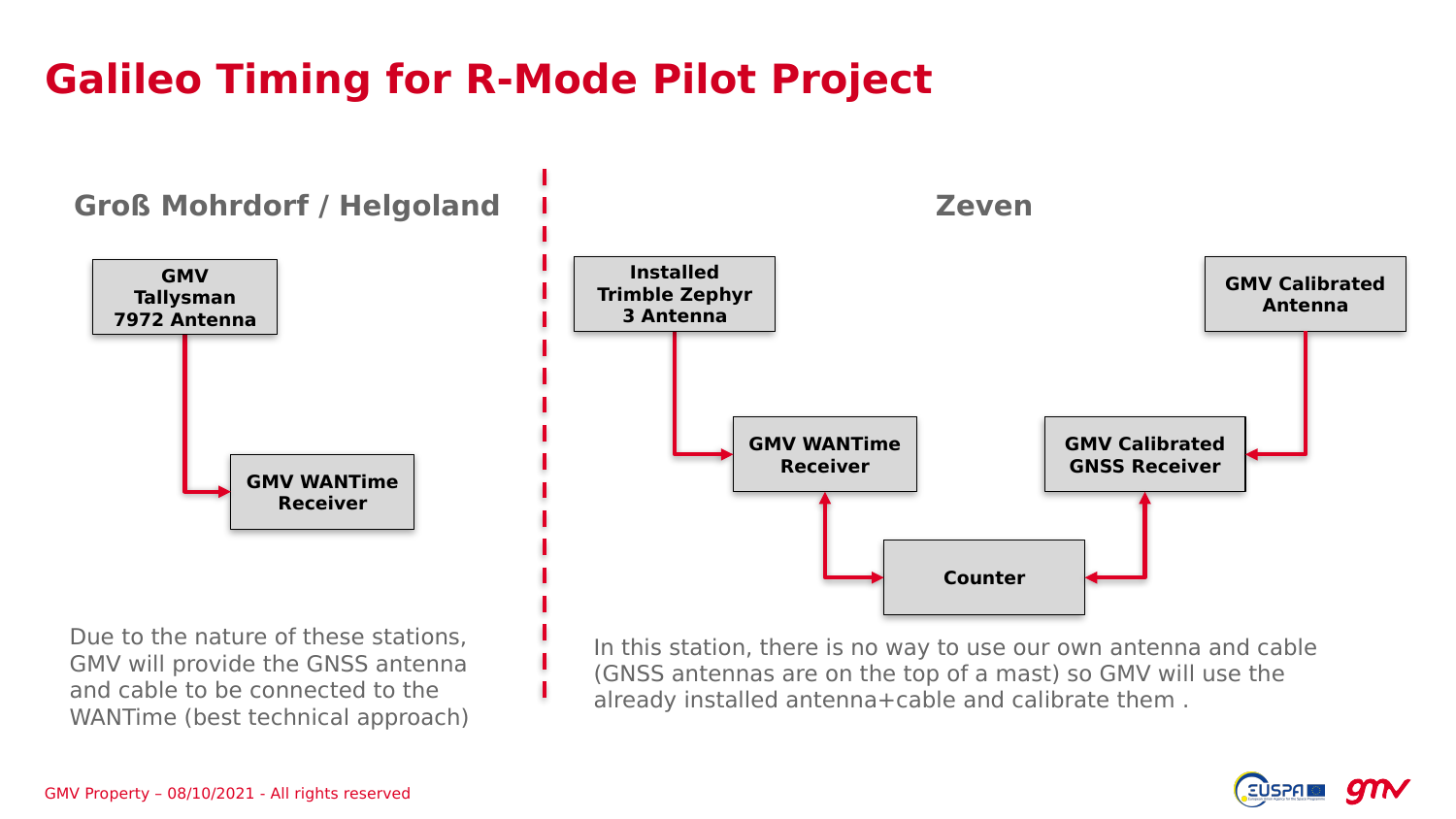

# Galileo Timing for R-Mode Pilot Project
Groß Mohrdorf / Helgoland
Zeven
Installed Trimble Zephyr 3 Antenna
GMV Calibrated Antenna
GMV Tallysman 7972 Antenna
GMV WANTime Receiver
GMV Calibrated GNSS Receiver
GMV WANTime Receiver
Counter
Due to the nature of these stations, GMV will provide the GNSS antenna and cable to be connected to the WANTime (best technical approach)
In this station, there is no way to use our own antenna and cable (GNSS antennas are on the top of a mast) so GMV will use the already installed antenna+cable and calibrate them .